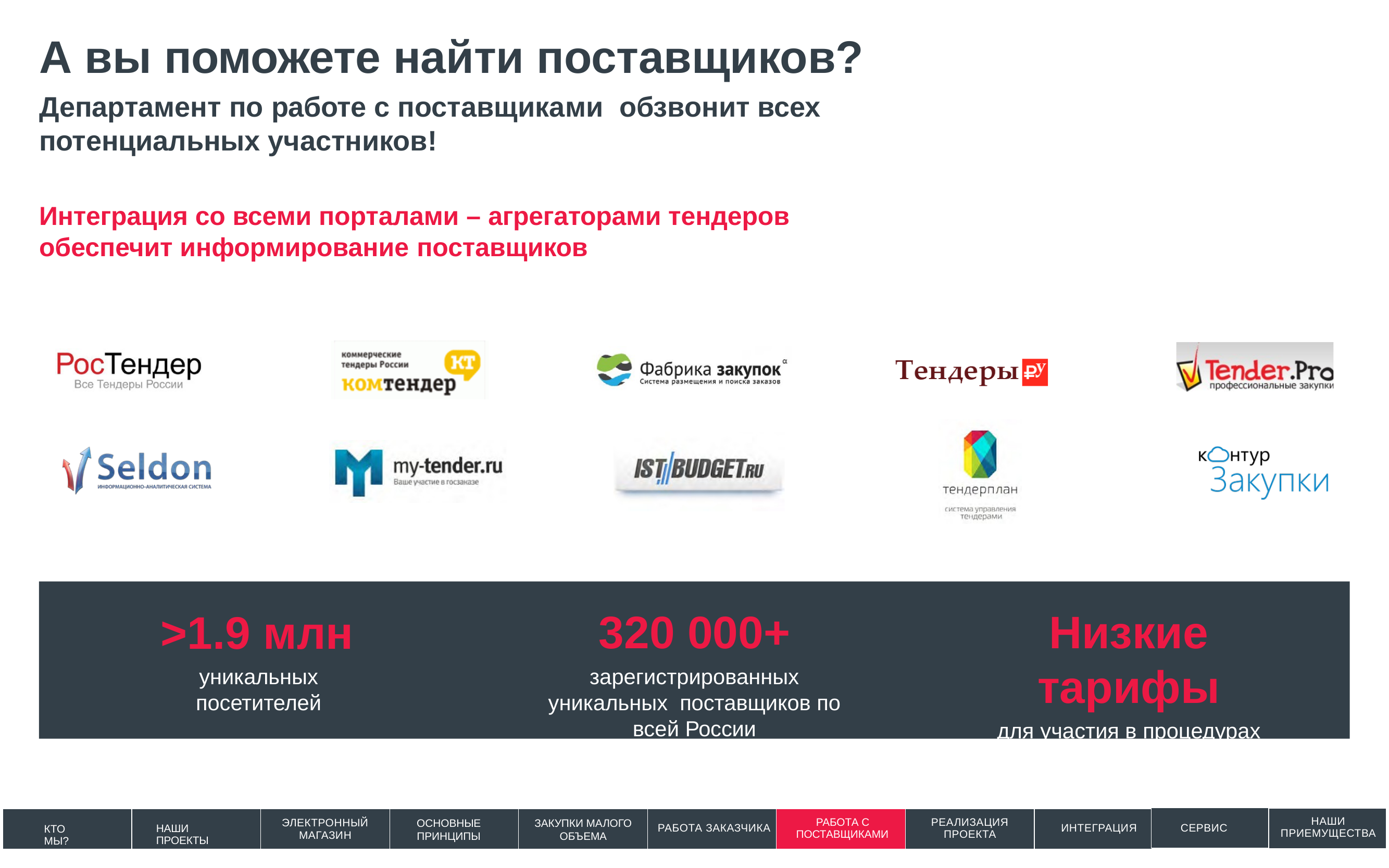

А вы поможете найти поставщиков?
Департамент по работе с поставщиками  обзвонит всех  потенциальных участников!

Интеграция со всеми порталами – агрегаторами тендеров
обеспечит информирование поставщиков

320 000+
зарегистрированных уникальных  поставщиков по всей России
Низкие тарифы
для участия в процедурах
>1.9 млн
уникальных посетителей

НАШИ ПРИЕМУЩЕСТВА
РАБОТА С ПОСТАВЩИКАМИ
ОСНОВНЫЕ ПРИНЦИПЫ
ЗАКУПКИ МАЛОГО
ОБЪЕМА
ЗАКУПКИ МАЛОГО ОБЪЕМА
ЗАКЛЮЧЕНИЕ
ДОГОВОРОВ
КОНТРОЛЬ И
ОТЧЕТНОСТЬ
ДОПОЛНИТЕЛЬНЫЕ
ВОЗМОЖНОСТИ
РЕАЛИЗАЦИЯ ПРОЕКТА
РЕЗУЛЬТАТЫ РАБОТЫ С OTC-SRM
ПРЕИМУЩЕСТВА
ОТС-SRM
ЭЛЕКТРОННЫЙ МАГАЗИН

РАБОТА ЗАКАЗЧИКА
ИНТЕГРАЦИЯ
СЕРВИС
НАШИ ПРОЕКТЫ
КТО МЫ?
КТО МЫ?
О СИСТЕМЕ
ПЛАНИРОВАНИЕ
ПРОЦЕДУРА ЗАКУПКИ